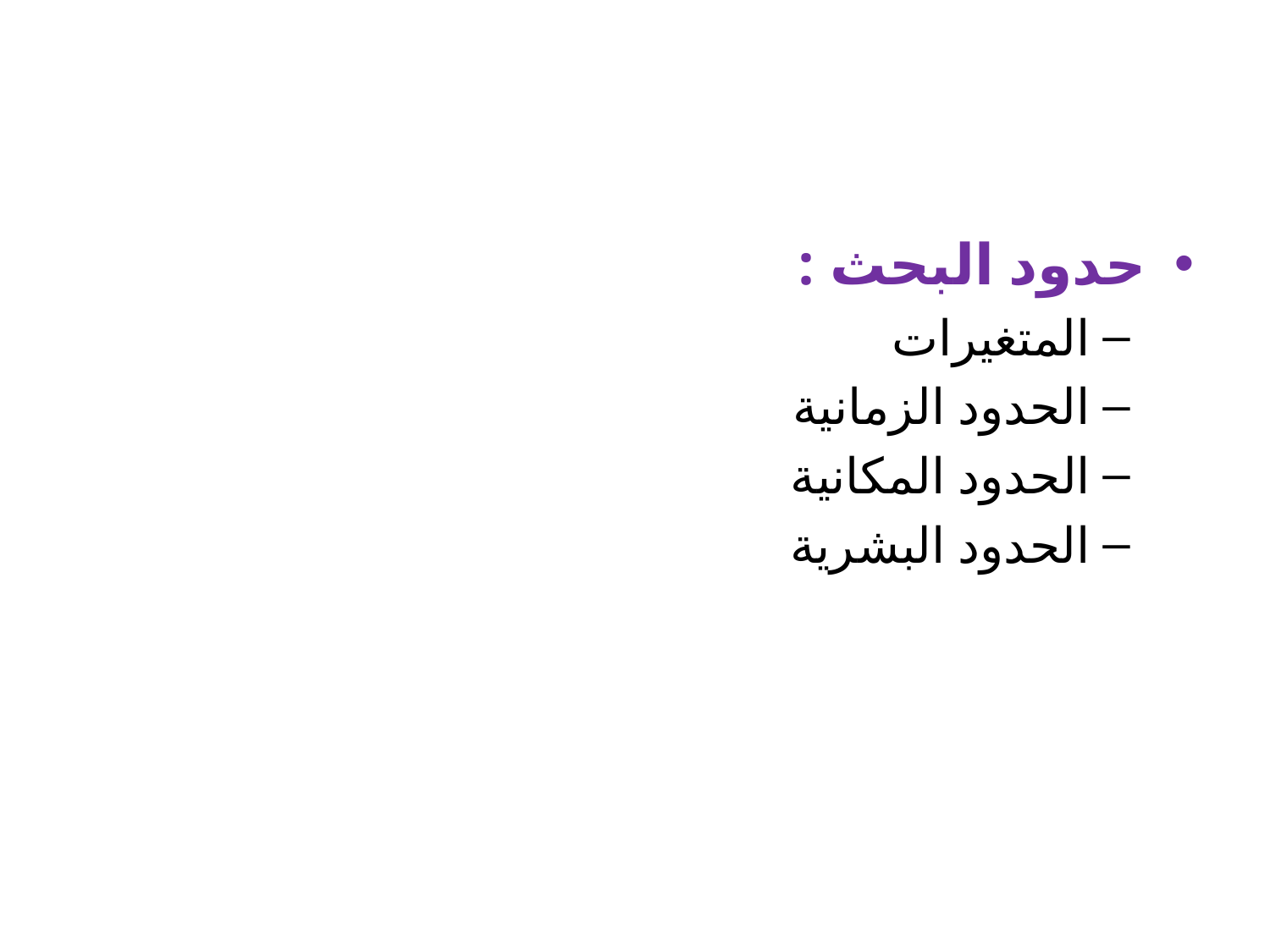

#
حدود البحث :
المتغيرات
الحدود الزمانية
الحدود المكانية
الحدود البشرية